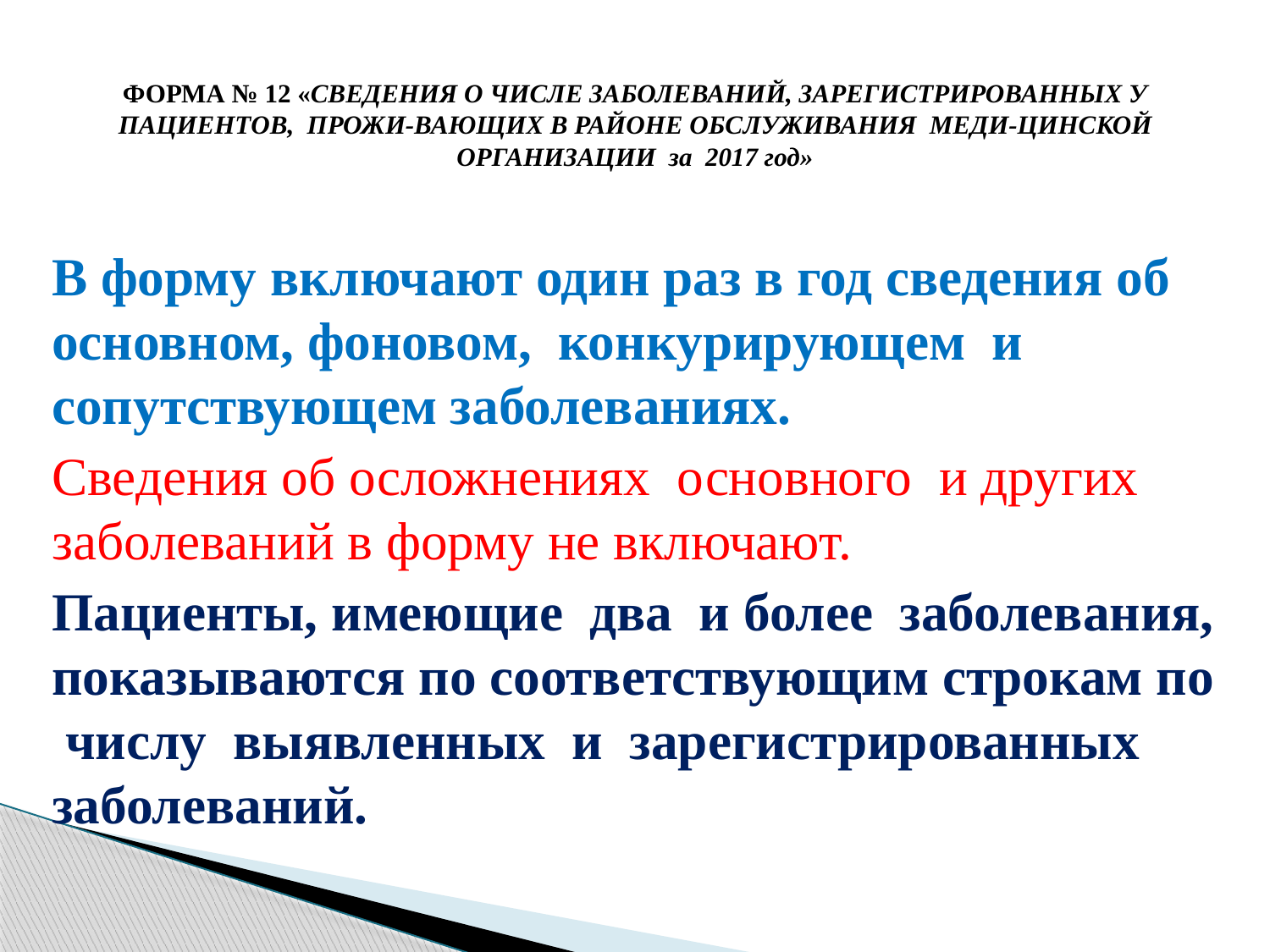

# ФОРМА № 12 «СВЕДЕНИЯ О ЧИСЛЕ ЗАБОЛЕВАНИЙ, ЗАРЕГИСТРИРОВАННЫХ У ПАЦИЕНТОВ,  ПРОЖИ-ВАЮЩИХ В РАЙОНЕ ОБСЛУЖИВАНИЯ  МЕДИ-ЦИНСКОЙ ОРГАНИЗАЦИИ  за  2017 год»
В форму включают один раз в год сведения об основном, фоновом,  конкурирующем  и сопутствующем заболеваниях.
Сведения об осложнениях  основного  и других заболеваний в форму не включают.
Пациенты, имеющие  два  и более  заболевания, показываются по соответствующим строкам по  числу  выявленных  и  зарегистрированных заболеваний.